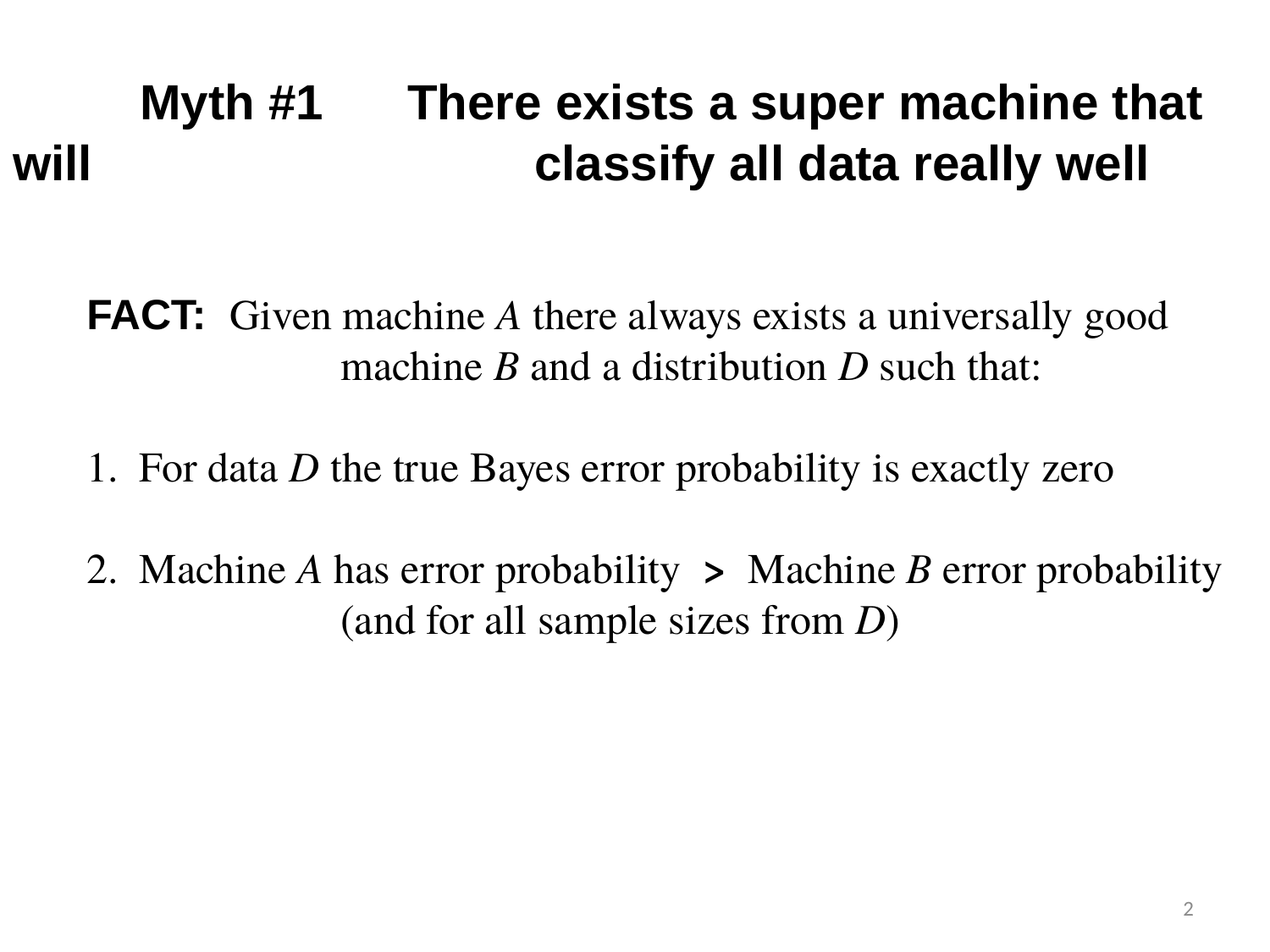

# Myth #1  	 There exists a super machine that will 				 classify all data really well

FACT:  Given machine A there always exists a universally good
		machine B and a distribution D such that:

1.  For data D the true Bayes error probability is exactly zero

2.  Machine A has error probability  >  Machine B error probability
		(and for all sample sizes from D)

2